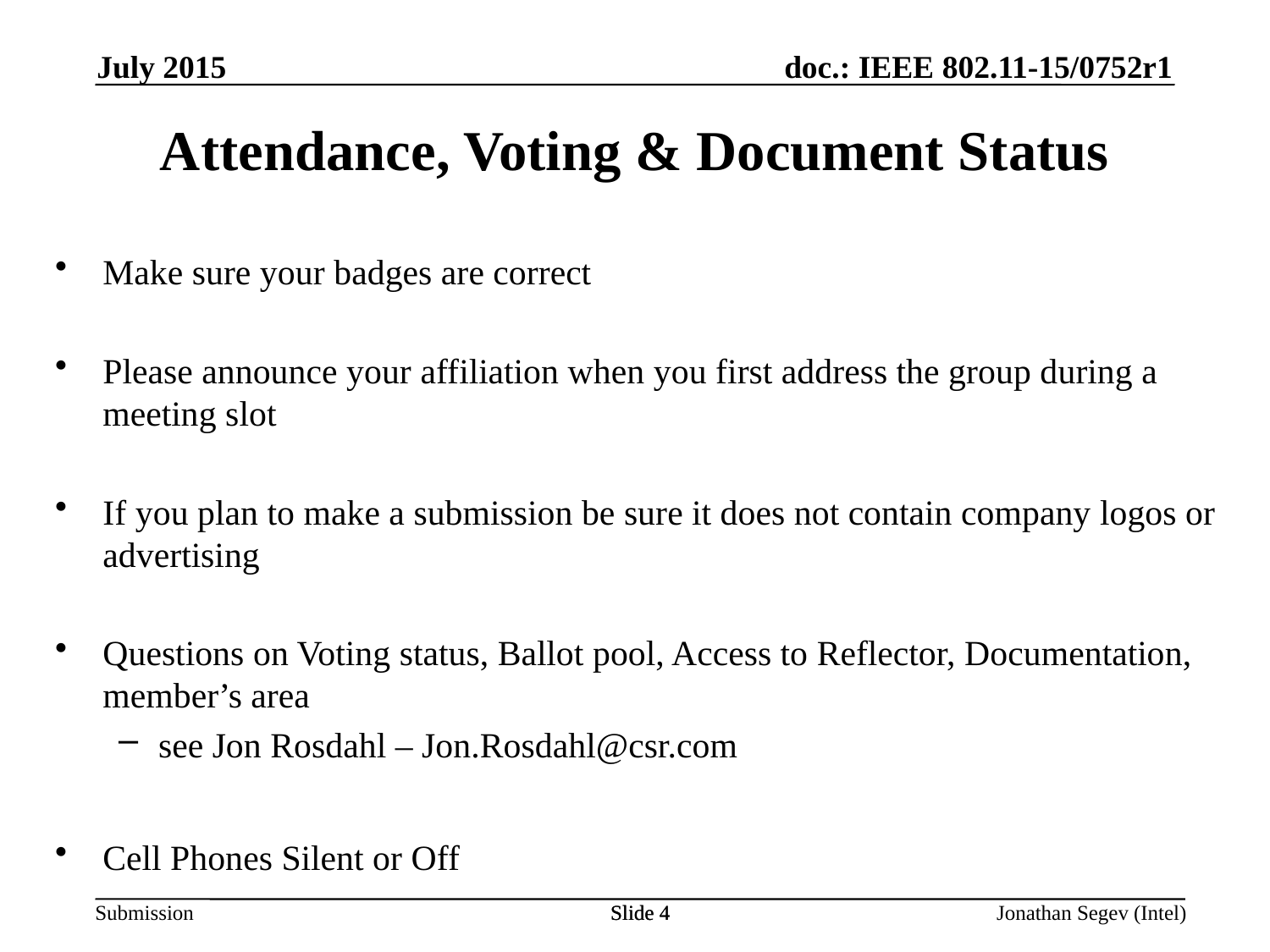

July 2015
Attendance, Voting & Document Status
Make sure your badges are correct

Please announce your affiliation when you first address the group during a meeting slot

If you plan to make a submission be sure it does not contain company logos or advertising

Questions on Voting status, Ballot pool, Access to Reflector, Documentation,  member’s area
see Jon Rosdahl – Jon.Rosdahl@csr.com

Cell Phones Silent or Off

Slide 4
Slide 4
Jonathan Segev (Intel)